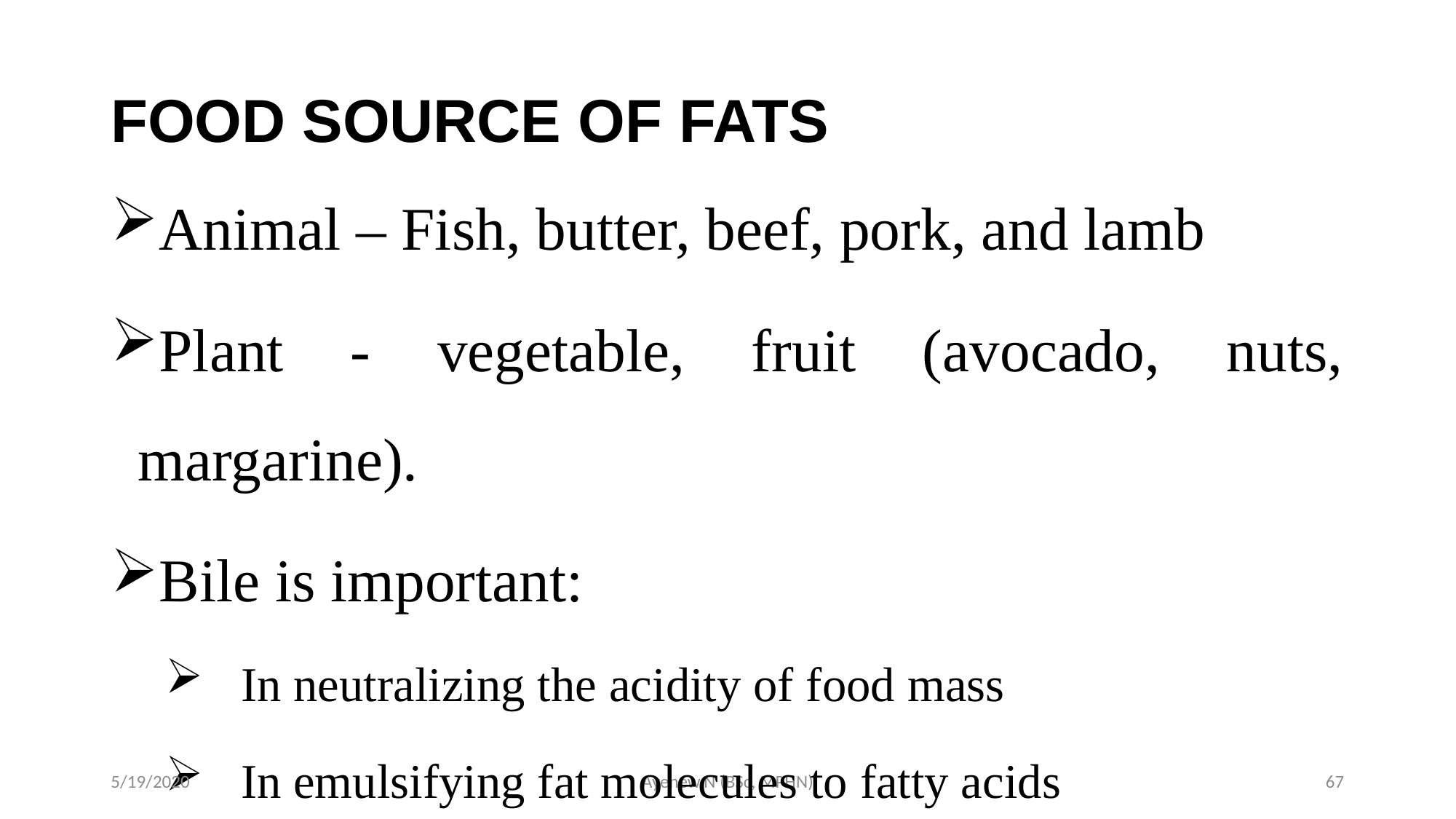

# FOOD SOURCE OF FATS
Animal – Fish, butter, beef, pork, and lamb
Plant - vegetable, fruit (avocado, nuts, margarine).
Bile is important:
   In neutralizing the acidity of food mass
   In emulsifying fat molecules to fatty acids

5/19/2020
Ayenew.N (BSc, MPHN)
67